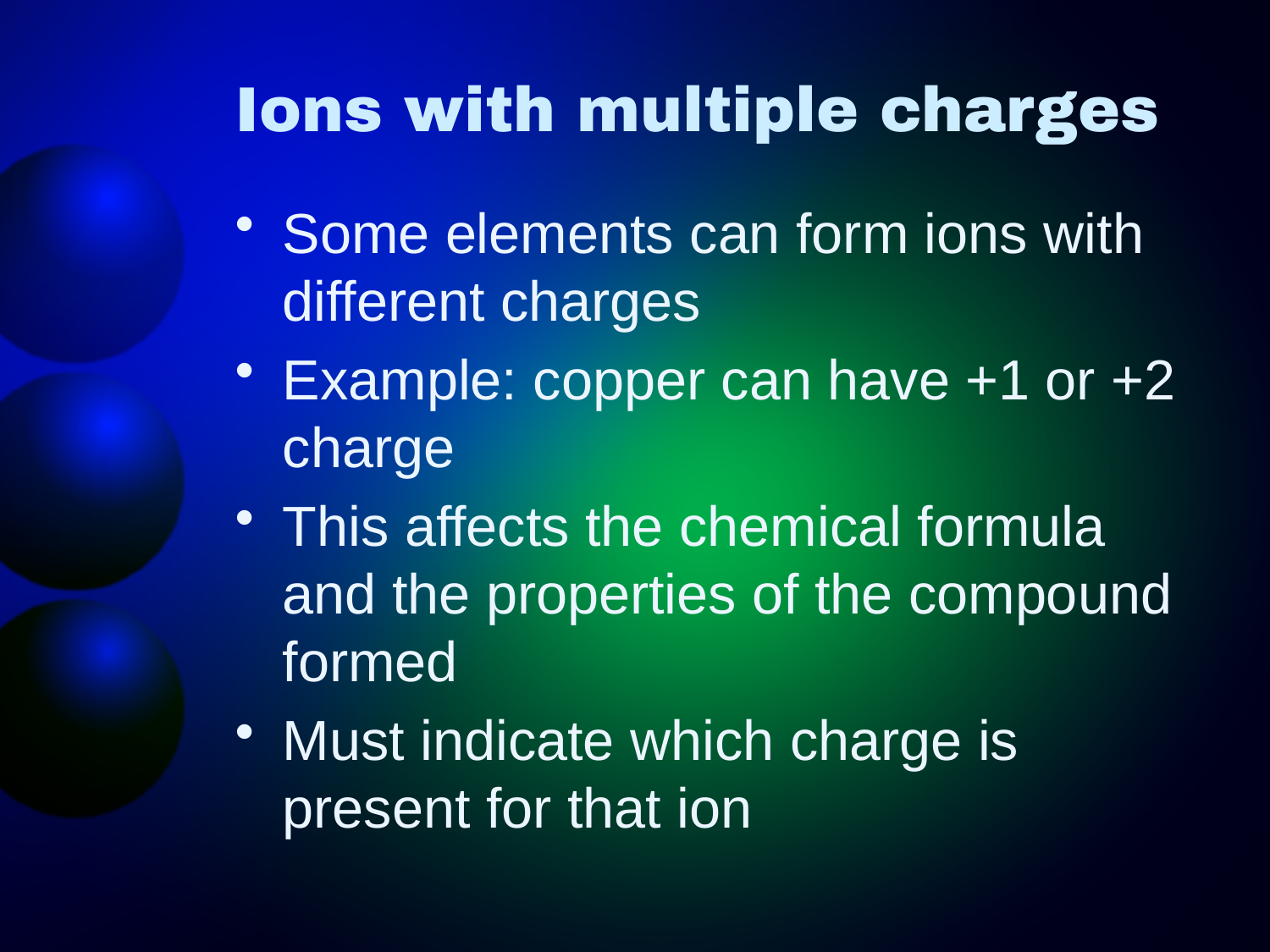

# Ions with multiple charges
Some elements can form ions with different charges
Example: copper can have +1 or +2 charge
This affects the chemical formula and the properties of the compound formed
Must indicate which charge is present for that ion